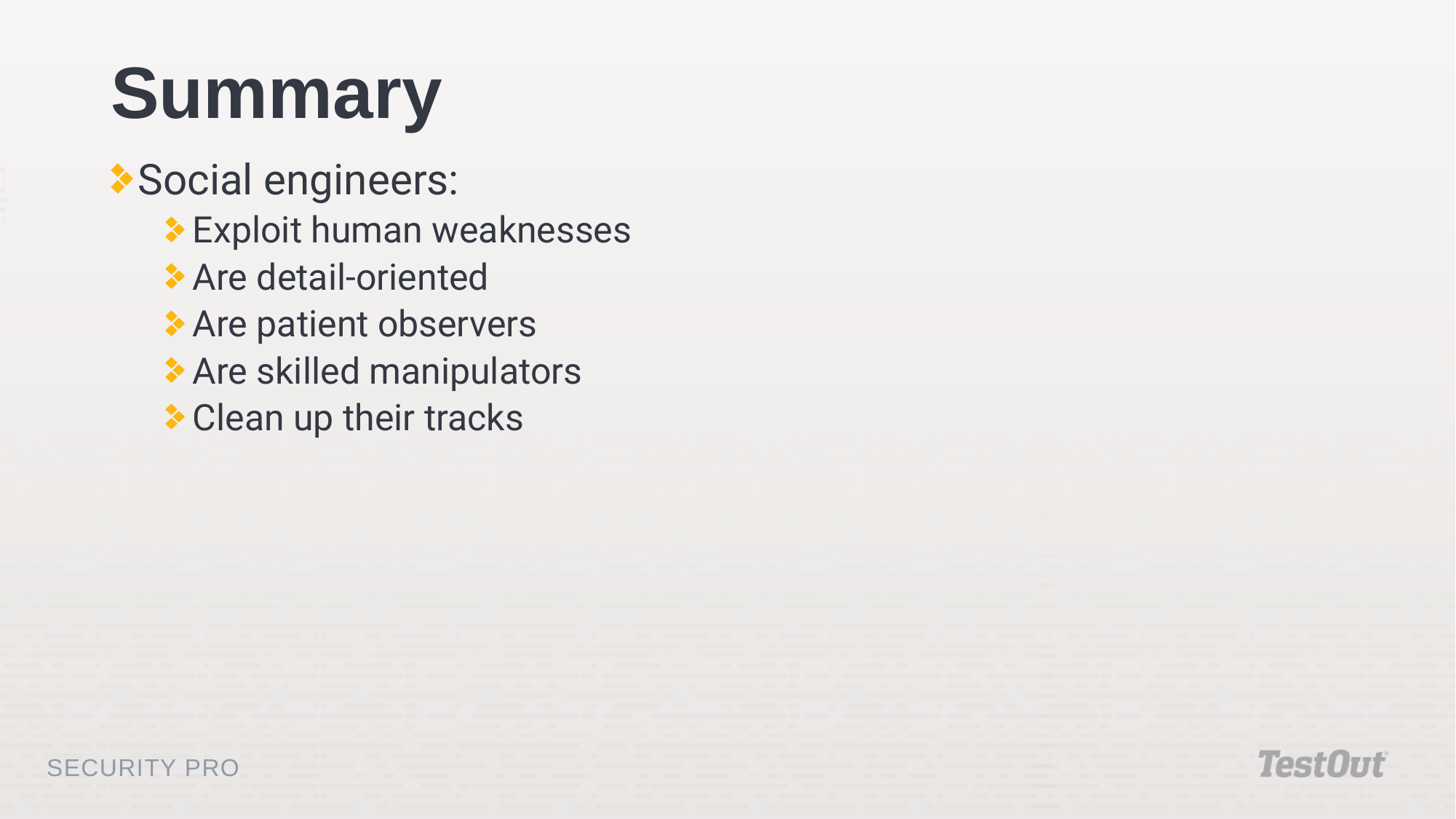

# Summary
Social engineers:
Exploit human weaknesses
Are detail-oriented
Are patient observers
Are skilled manipulators
Clean up their tracks
Security Pro